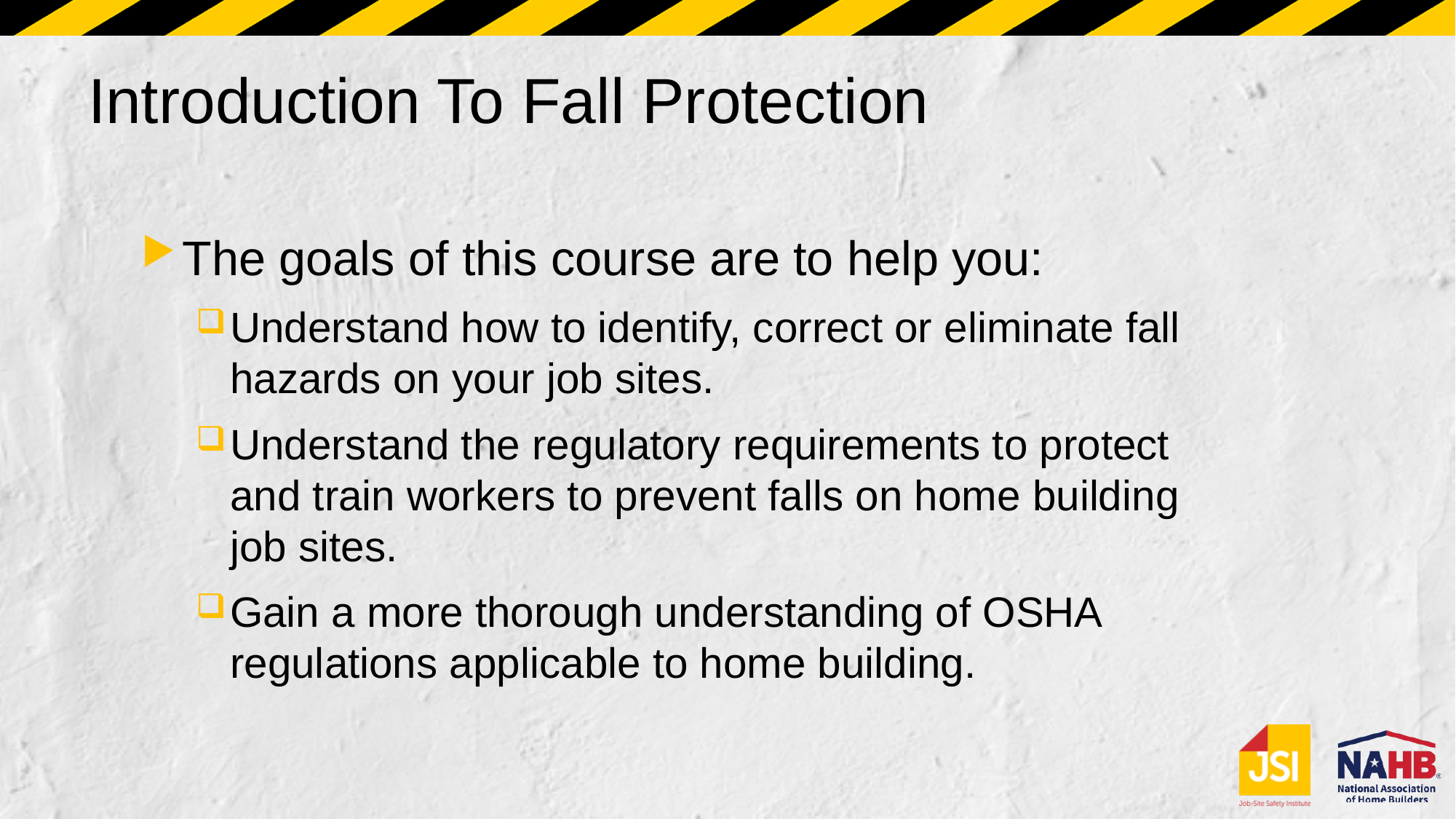

# Introduction To Fall Protection
The goals of this course are to help you:
Understand how to identify, correct or eliminate fall hazards on your job sites.
Understand the regulatory requirements to protect and train workers to prevent falls on home building job sites.
Gain a more thorough understanding of OSHA regulations applicable to home building.